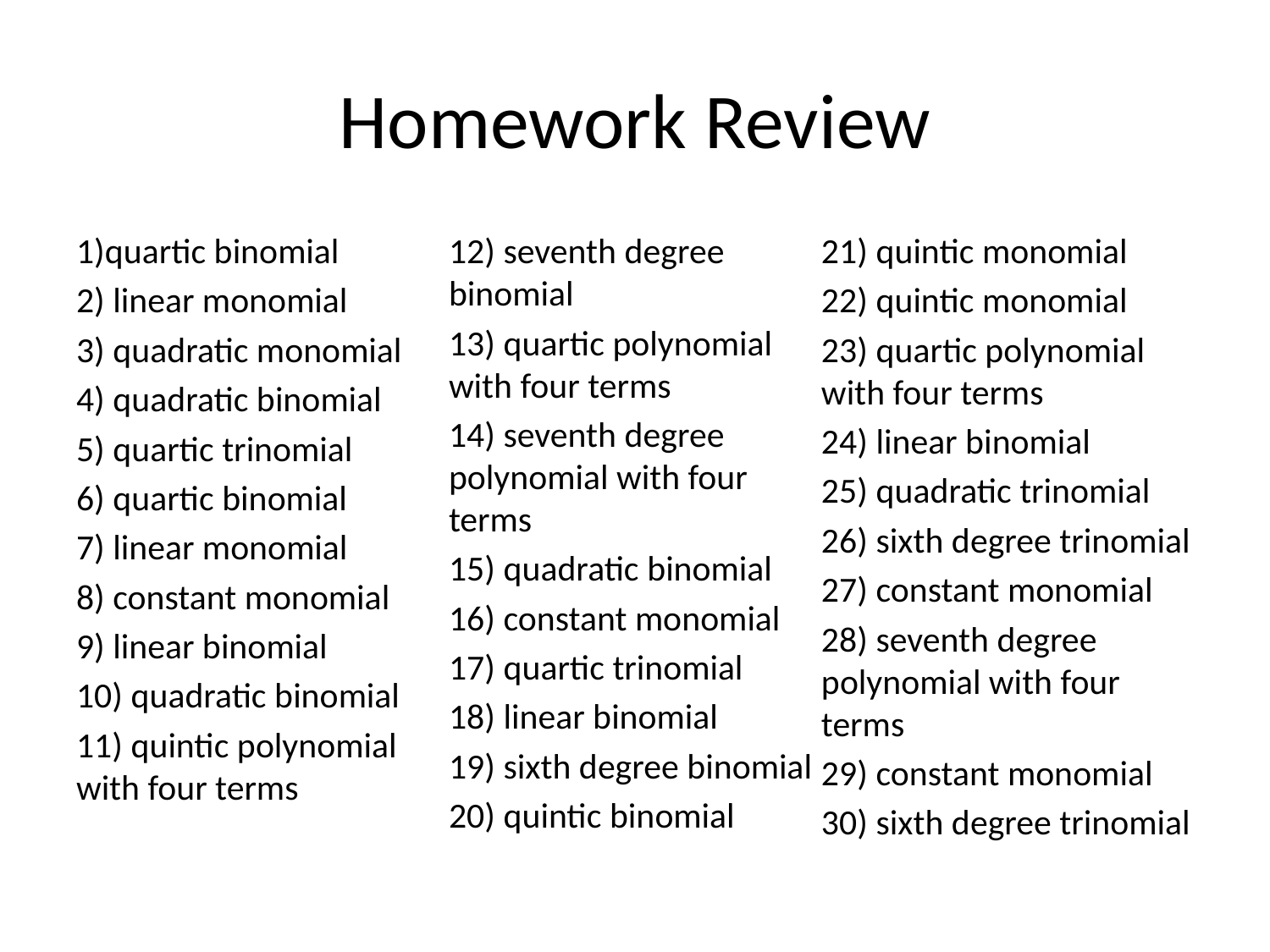

# Homework Review
1)quartic binomial
2) linear monomial
3) quadratic monomial
4) quadratic binomial
5) quartic trinomial
6) quartic binomial
7) linear monomial
8) constant monomial
9) linear binomial
10) quadratic binomial
11) quintic polynomial with four terms
12) seventh degree binomial
13) quartic polynomial with four terms
14) seventh degree polynomial with four terms
15) quadratic binomial
16) constant monomial
17) quartic trinomial
18) linear binomial
19) sixth degree binomial
20) quintic binomial
21) quintic monomial
22) quintic monomial
23) quartic polynomial with four terms
24) linear binomial
25) quadratic trinomial
26) sixth degree trinomial
27) constant monomial
28) seventh degree polynomial with four terms
29) constant monomial
30) sixth degree trinomial